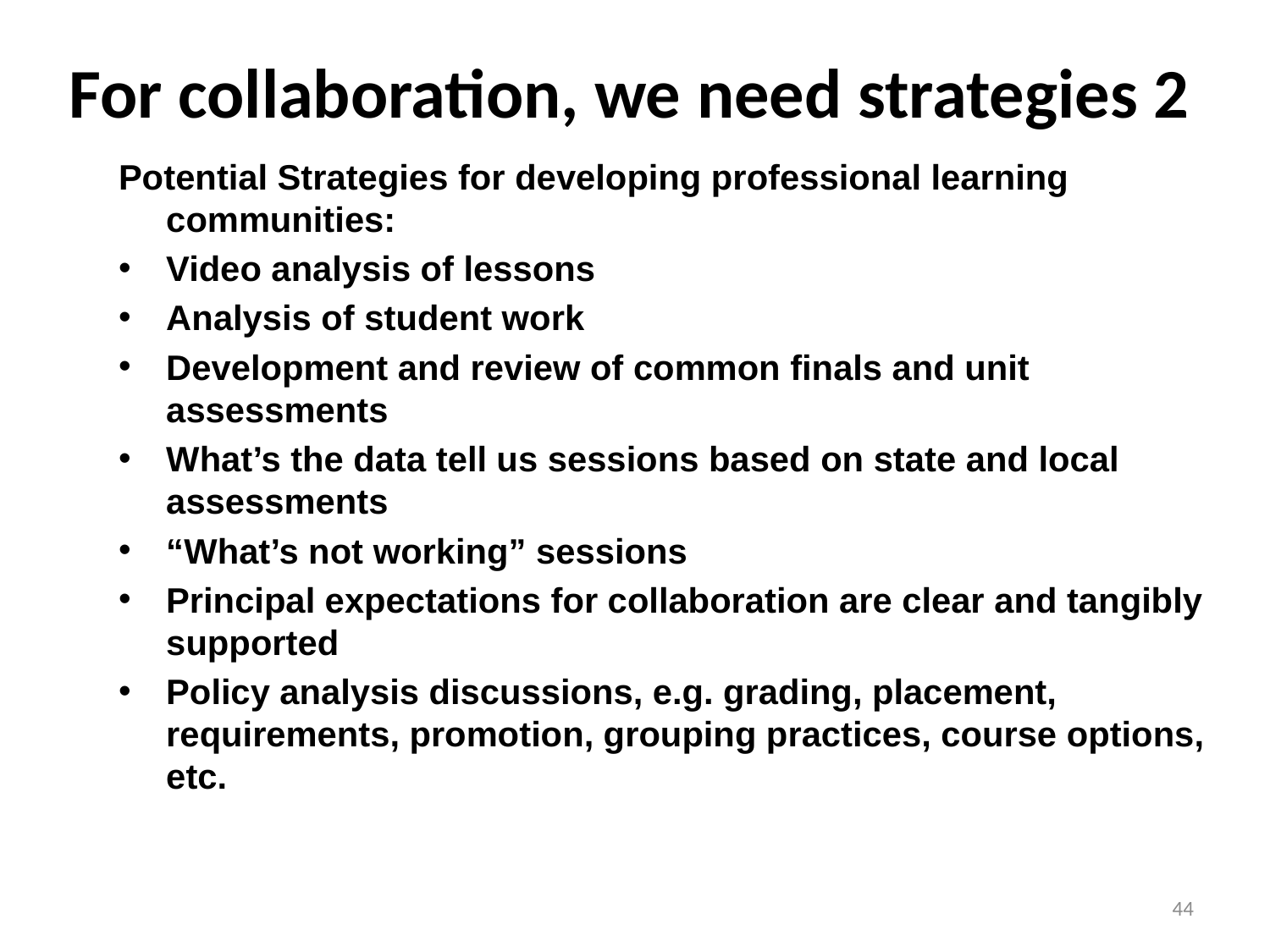

# For collaboration, we need strategies 2
Potential Strategies for developing professional learning communities:
Video analysis of lessons
Analysis of student work
Development and review of common finals and unit assessments
What’s the data tell us sessions based on state and local assessments
“What’s not working” sessions
Principal expectations for collaboration are clear and tangibly supported
Policy analysis discussions, e.g. grading, placement, requirements, promotion, grouping practices, course options, etc.

44